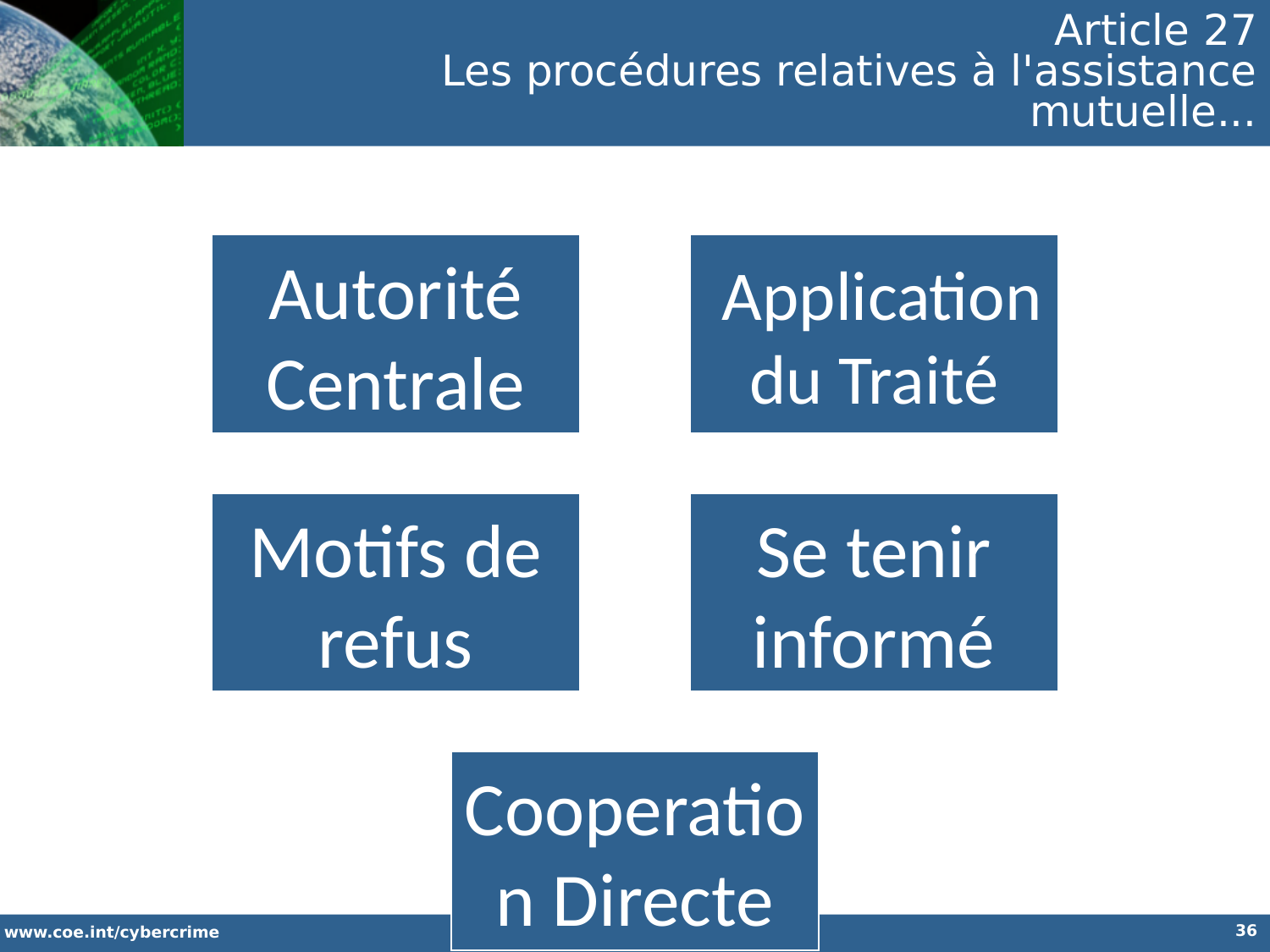

Article 27
Les procédures relatives à l'assistance mutuelle...
Autorité Centrale
 Application du Traité
Motifs de refus
Se tenir informé
Cooperation Directe
36